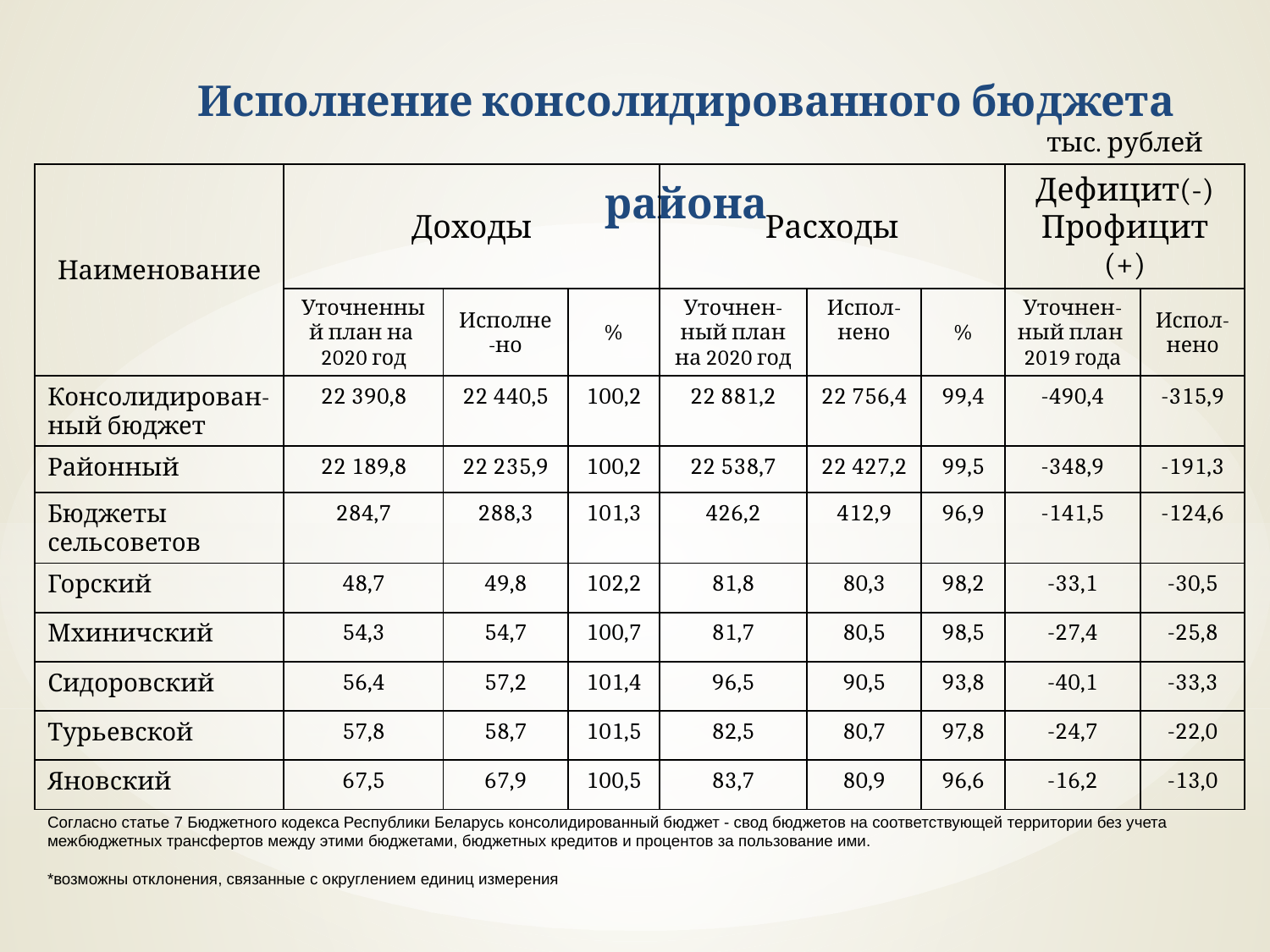

Исполнение консолидированного бюджета района
|  |  |  |  |  |  |  | тыс. рублей |  |
| --- | --- | --- | --- | --- | --- | --- | --- | --- |
| Наименование | Доходы |  |  | Расходы |  |  | Дефицит(-) Профицит (+) |  |
|  | Уточненный план на 2020 год | Исполне-но | % | Уточнен-ный план на 2020 год | Испол-нено | % | Уточнен-ный план 2019 года | Испол-нено |
| Консолидирован-ный бюджет | 22 390,8 | 22 440,5 | 100,2 | 22 881,2 | 22 756,4 | 99,4 | -490,4 | -315,9 |
| Районный | 22 189,8 | 22 235,9 | 100,2 | 22 538,7 | 22 427,2 | 99,5 | -348,9 | -191,3 |
| Бюджеты сельсоветов | 284,7 | 288,3 | 101,3 | 426,2 | 412,9 | 96,9 | -141,5 | -124,6 |
| Горский | 48,7 | 49,8 | 102,2 | 81,8 | 80,3 | 98,2 | -33,1 | -30,5 |
| Мхиничский | 54,3 | 54,7 | 100,7 | 81,7 | 80,5 | 98,5 | -27,4 | -25,8 |
| Сидоровский | 56,4 | 57,2 | 101,4 | 96,5 | 90,5 | 93,8 | -40,1 | -33,3 |
| Турьевской | 57,8 | 58,7 | 101,5 | 82,5 | 80,7 | 97,8 | -24,7 | -22,0 |
| Яновский | 67,5 | 67,9 | 100,5 | 83,7 | 80,9 | 96,6 | -16,2 | -13,0 |
Согласно статье 7 Бюджетного кодекса Республики Беларусь консолидированный бюджет - свод бюджетов на соответствующей территории без учета межбюджетных трансфертов между этими бюджетами, бюджетных кредитов и процентов за пользование ими.

*возможны отклонения, связанные с округлением единиц измерения